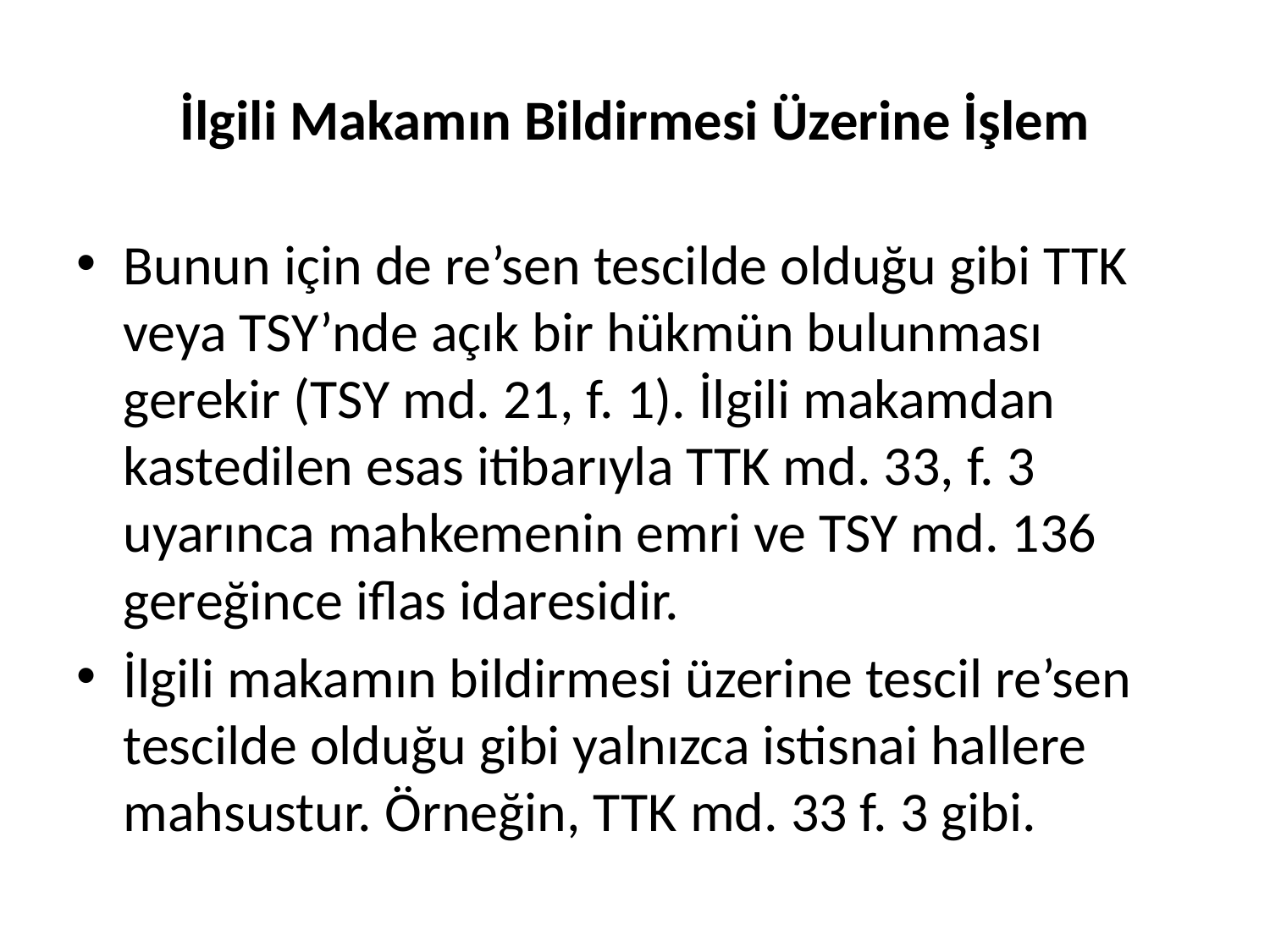

# İlgili Makamın Bildirmesi Üzerine İşlem
Bunun için de re’sen tescilde olduğu gibi TTK veya TSY’nde açık bir hükmün bulunması gerekir (TSY md. 21, f. 1). İlgili makamdan kastedilen esas itibarıyla TTK md. 33, f. 3 uyarınca mahkemenin emri ve TSY md. 136 gereğince iflas idaresidir.
İlgili makamın bildirmesi üzerine tescil re’sen tescilde olduğu gibi yalnızca istisnai hallere mahsustur. Örneğin, TTK md. 33 f. 3 gibi.